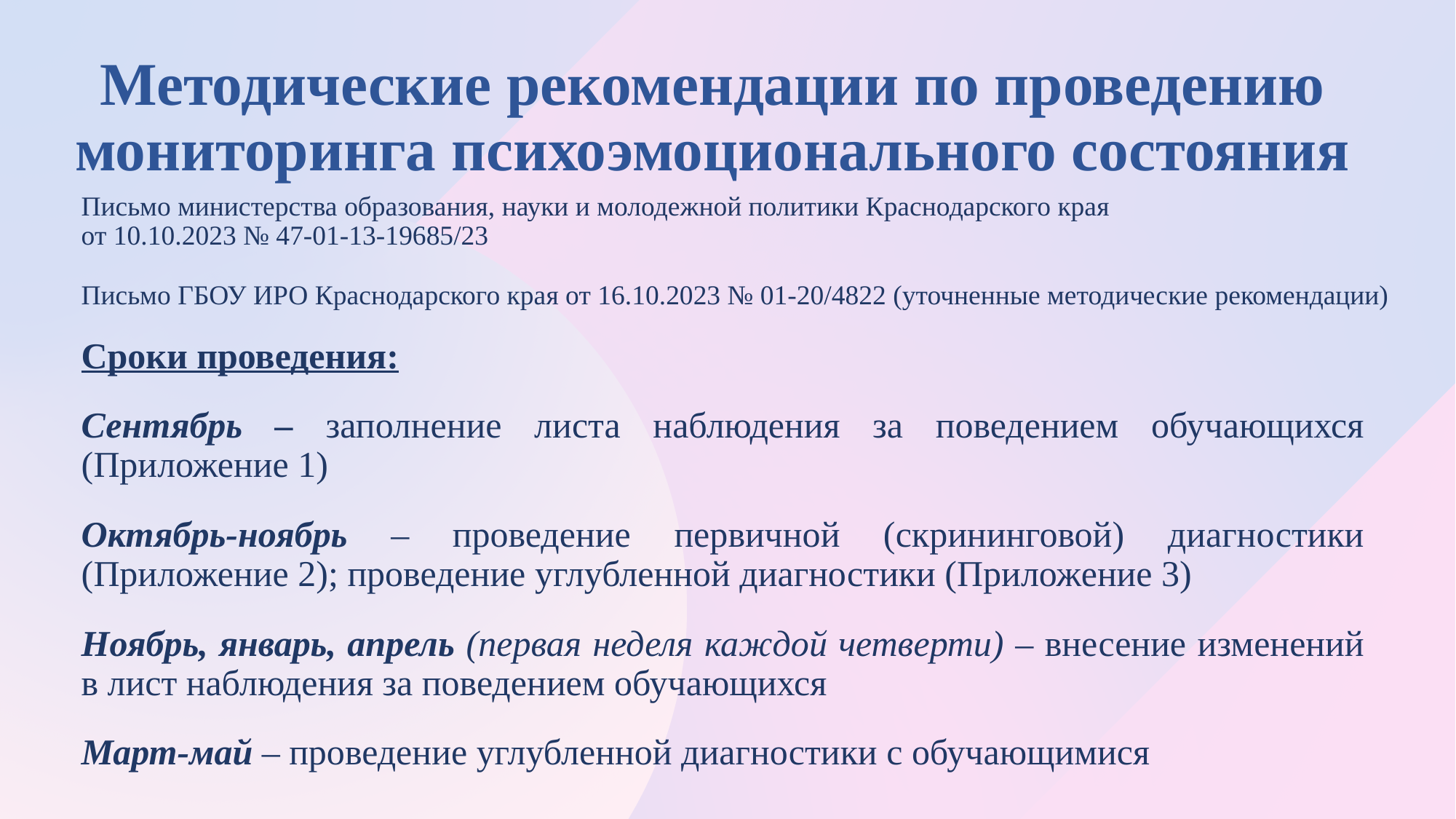

# Методические рекомендации по проведению мониторинга психоэмоционального состояния
Письмо министерства образования, науки и молодежной политики Краснодарского края                                       от 10.10.2023 № 47-01-13-19685/23
Письмо ГБОУ ИРО Краснодарского края от 16.10.2023 № 01-20/4822 (уточненные методические рекомендации)
Сроки проведения:
Сентябрь – заполнение листа наблюдения за поведением обучающихся (Приложение 1)
Октябрь-ноябрь – проведение первичной (скрининговой) диагностики (Приложение 2); проведение углубленной диагностики (Приложение 3)
Ноябрь, январь, апрель (первая неделя каждой четверти) – внесение изменений в лист наблюдения за поведением обучающихся
Март-май – проведение углубленной диагностики с обучающимися